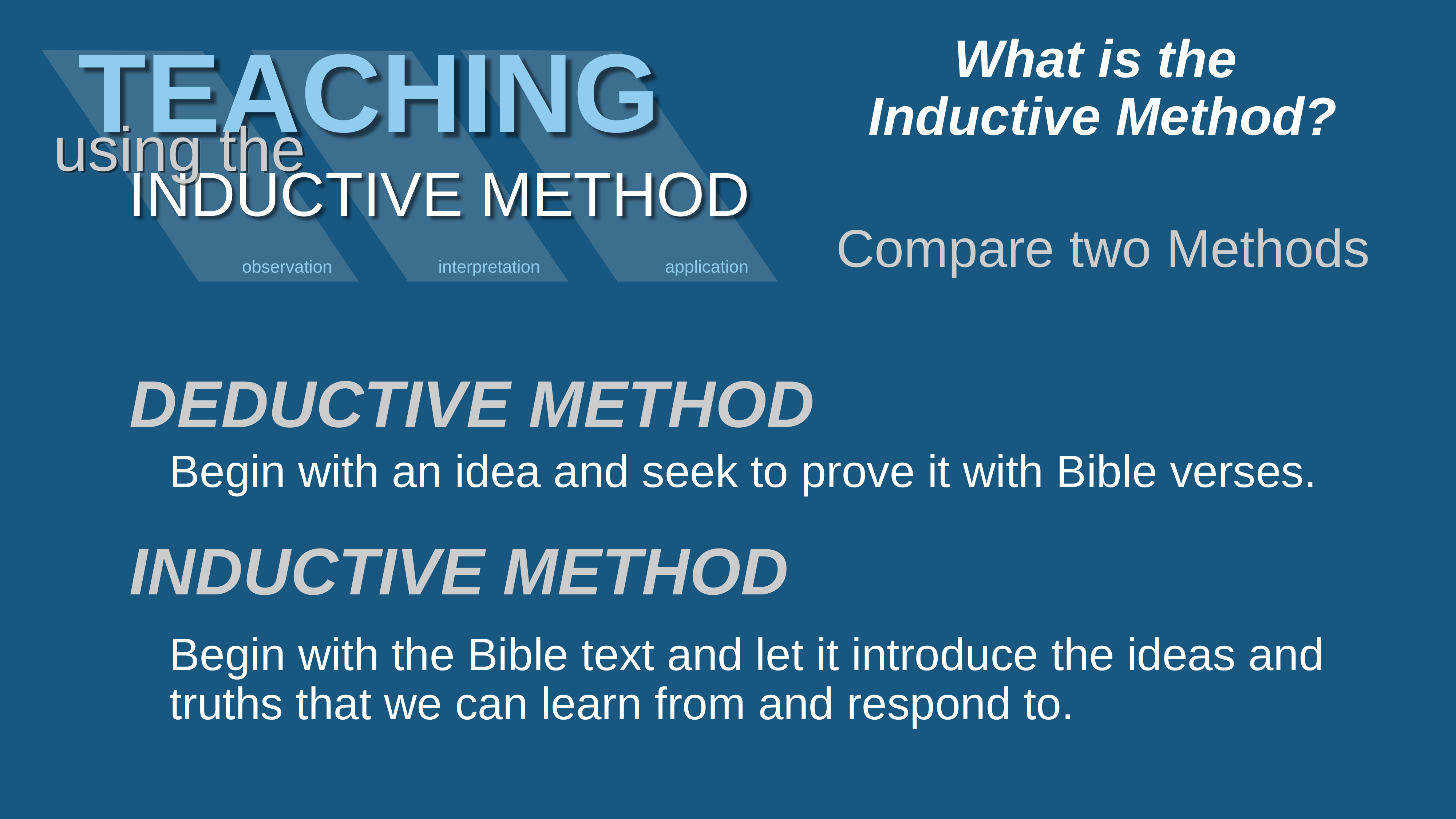

TEACHING

using the
INDUCTIVE METHOD
observation
interpretation
application
What is the
Inductive Method?
Compare two Methods
DEDUCTIVE METHOD
Begin with an idea and seek to prove it with Bible verses.
INDUCTIVE METHOD
Begin with the Bible text and let it introduce the ideas and truths that we can learn from and respond to.